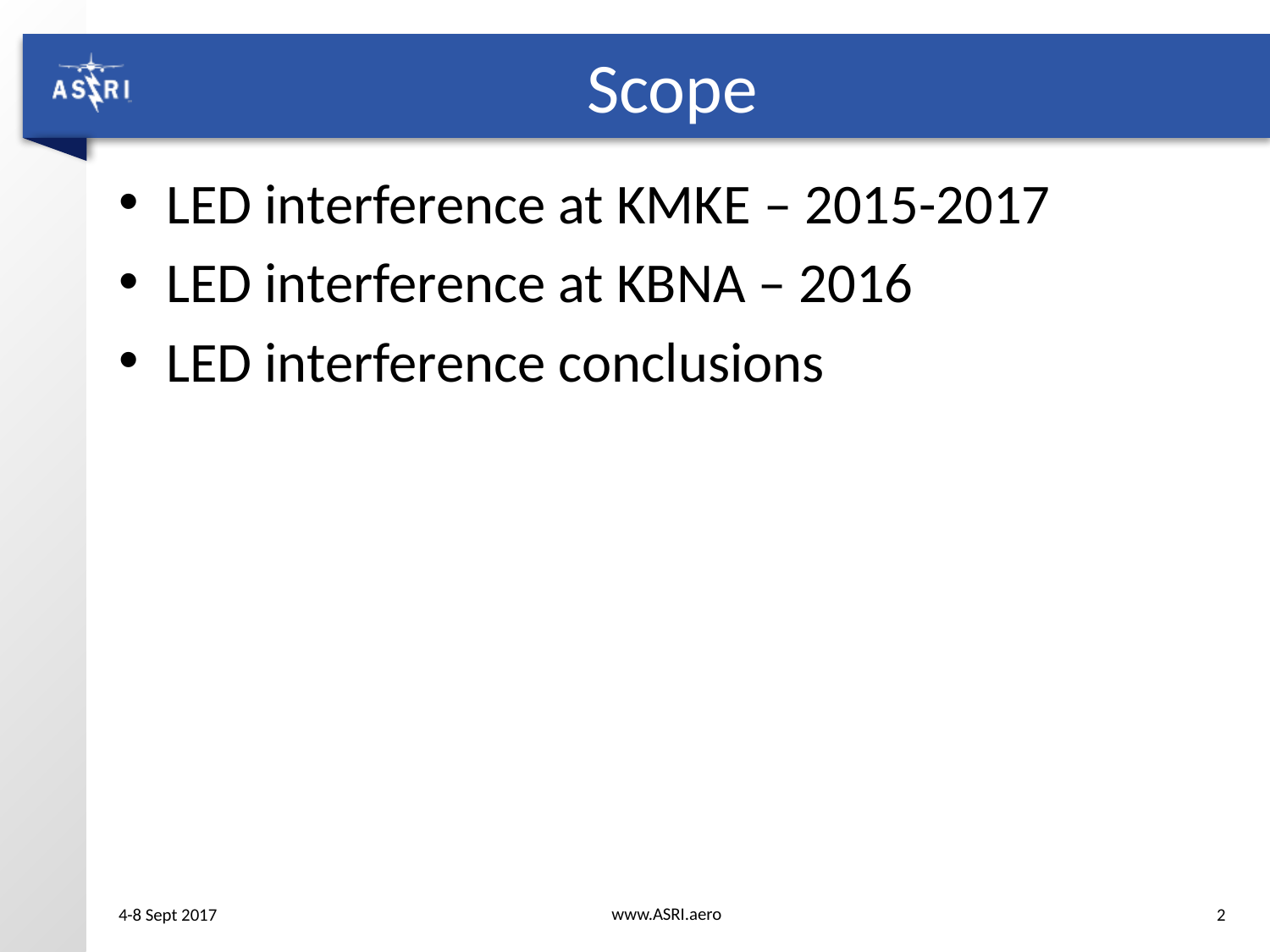

# Scope
LED interference at KMKE – 2015-2017
LED interference at KBNA – 2016
LED interference conclusions

www.ASRI.aero
2
4-8 Sept 2017